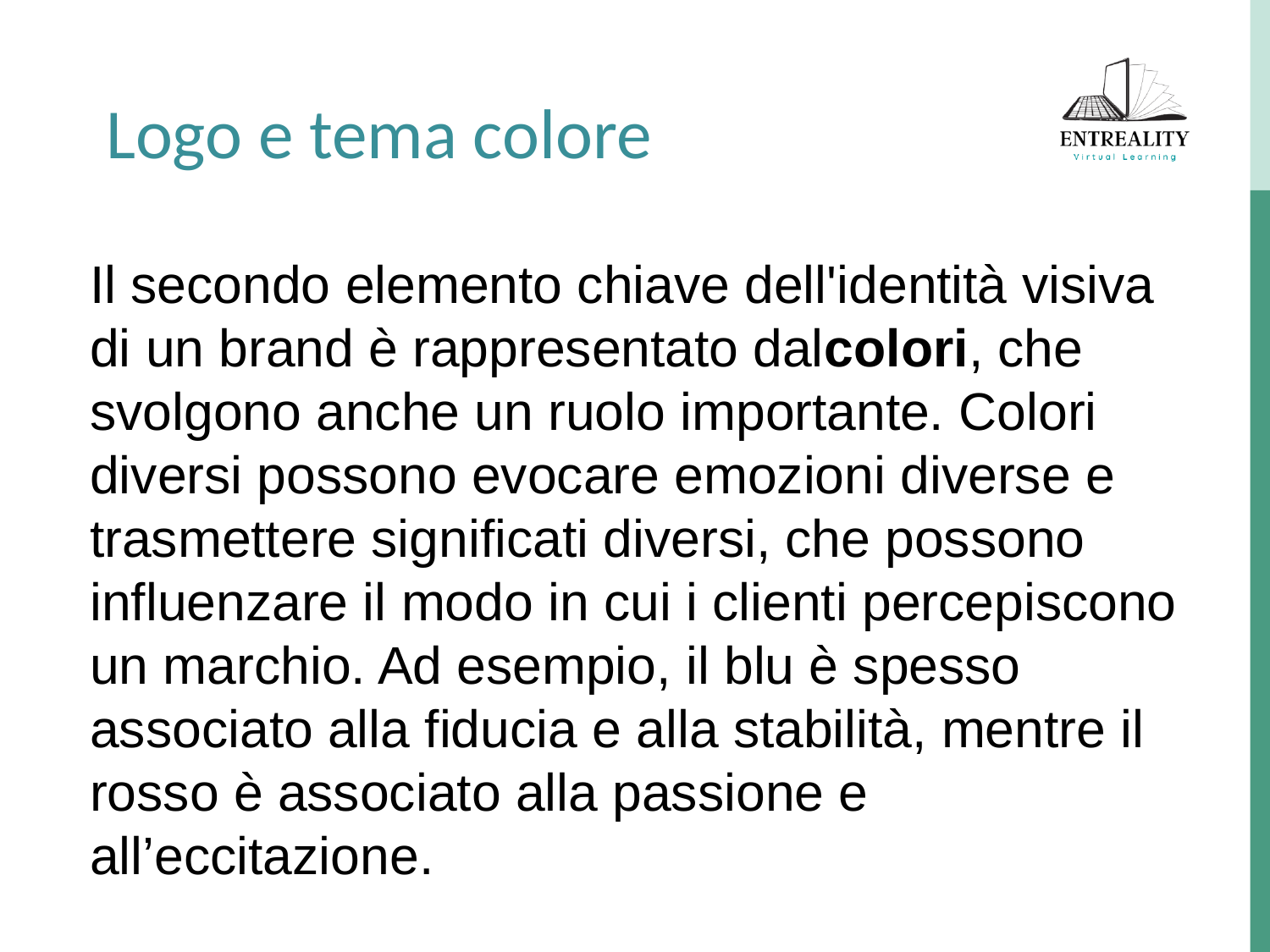

Logo e tema colore

Il secondo elemento chiave dell'identità visiva di un brand è rappresentato dalcolori, che svolgono anche un ruolo importante. Colori diversi possono evocare emozioni diverse e trasmettere significati diversi, che possono influenzare il modo in cui i clienti percepiscono un marchio. Ad esempio, il blu è spesso associato alla fiducia e alla stabilità, mentre il rosso è associato alla passione e all’eccitazione.